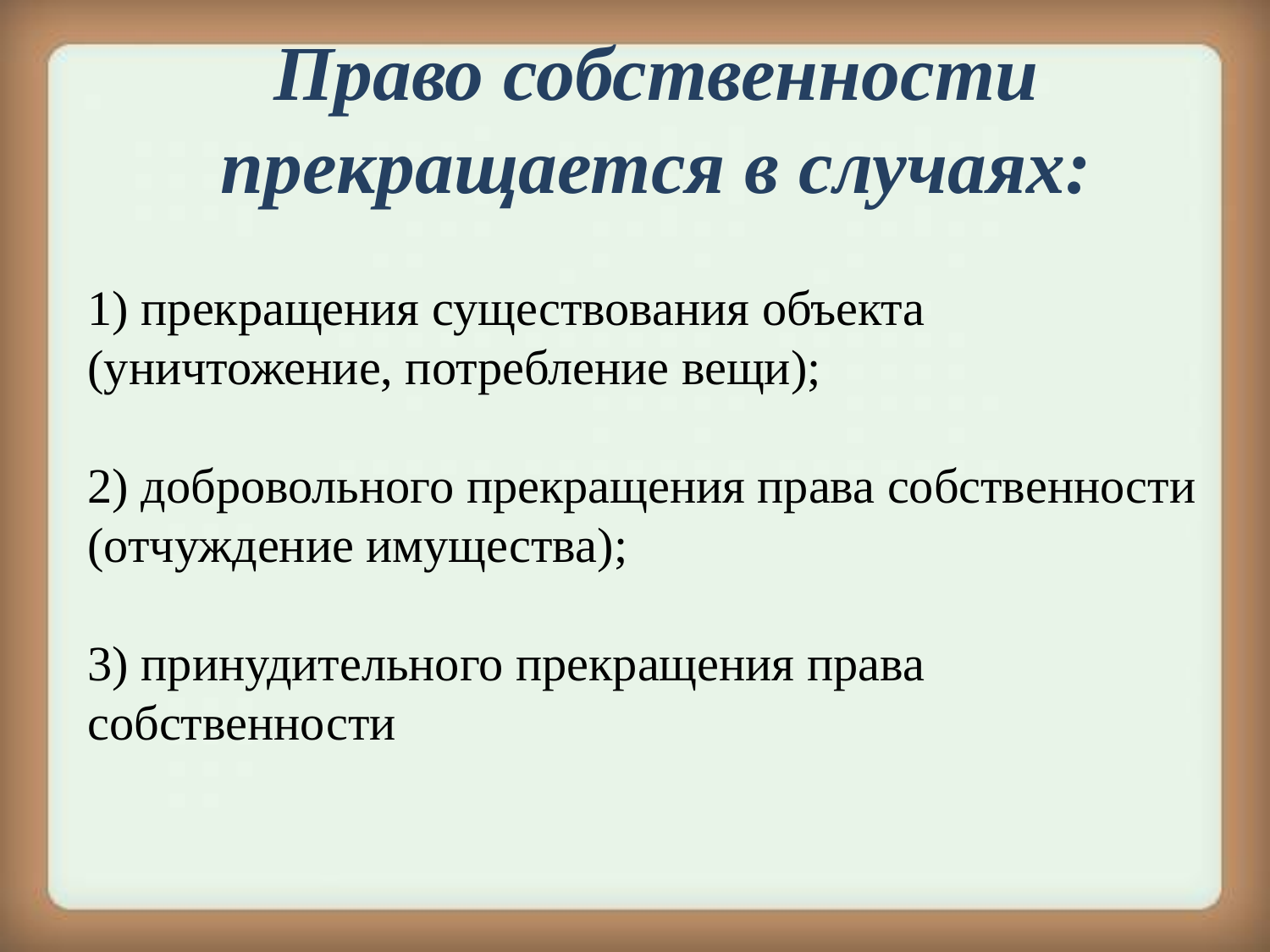

Право собственности прекращается в случаях:
# 1) прекращения существования объекта (уничтожение, потребление вещи); 2) добровольного прекращения права собственности (отчуждение имущества); 3) принудительного прекращения права собственности